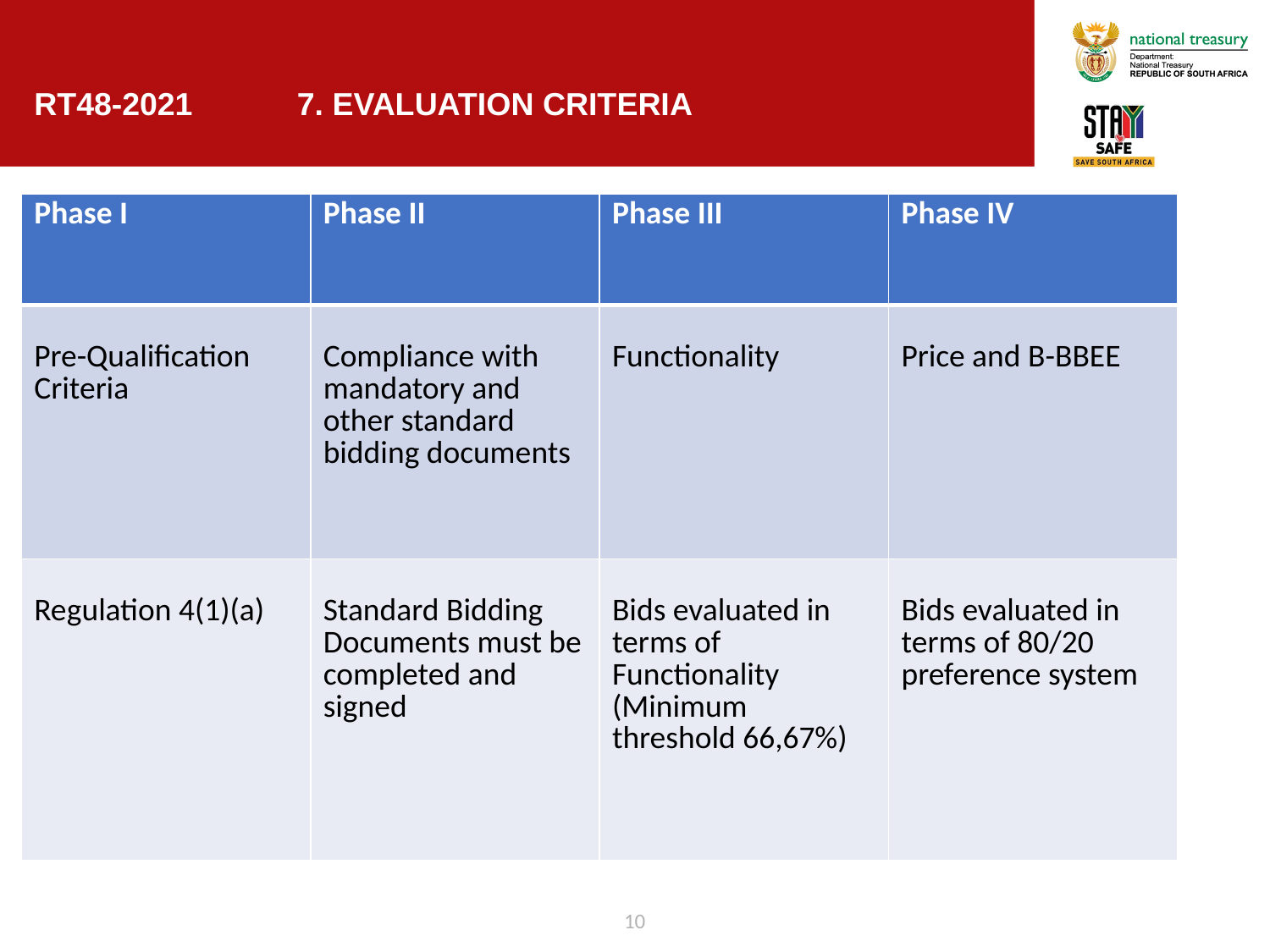

# Rt48-2021	 7. evaluation criteria
| Phase I | Phase II | Phase III | Phase IV |
| --- | --- | --- | --- |
| Pre-Qualification Criteria | Compliance with mandatory and other standard bidding documents | Functionality | Price and B-BBEE |
| Regulation 4(1)(a) | Standard Bidding Documents must be completed and signed | Bids evaluated in terms of Functionality (Minimum threshold 66,67%) | Bids evaluated in terms of 80/20 preference system |
10